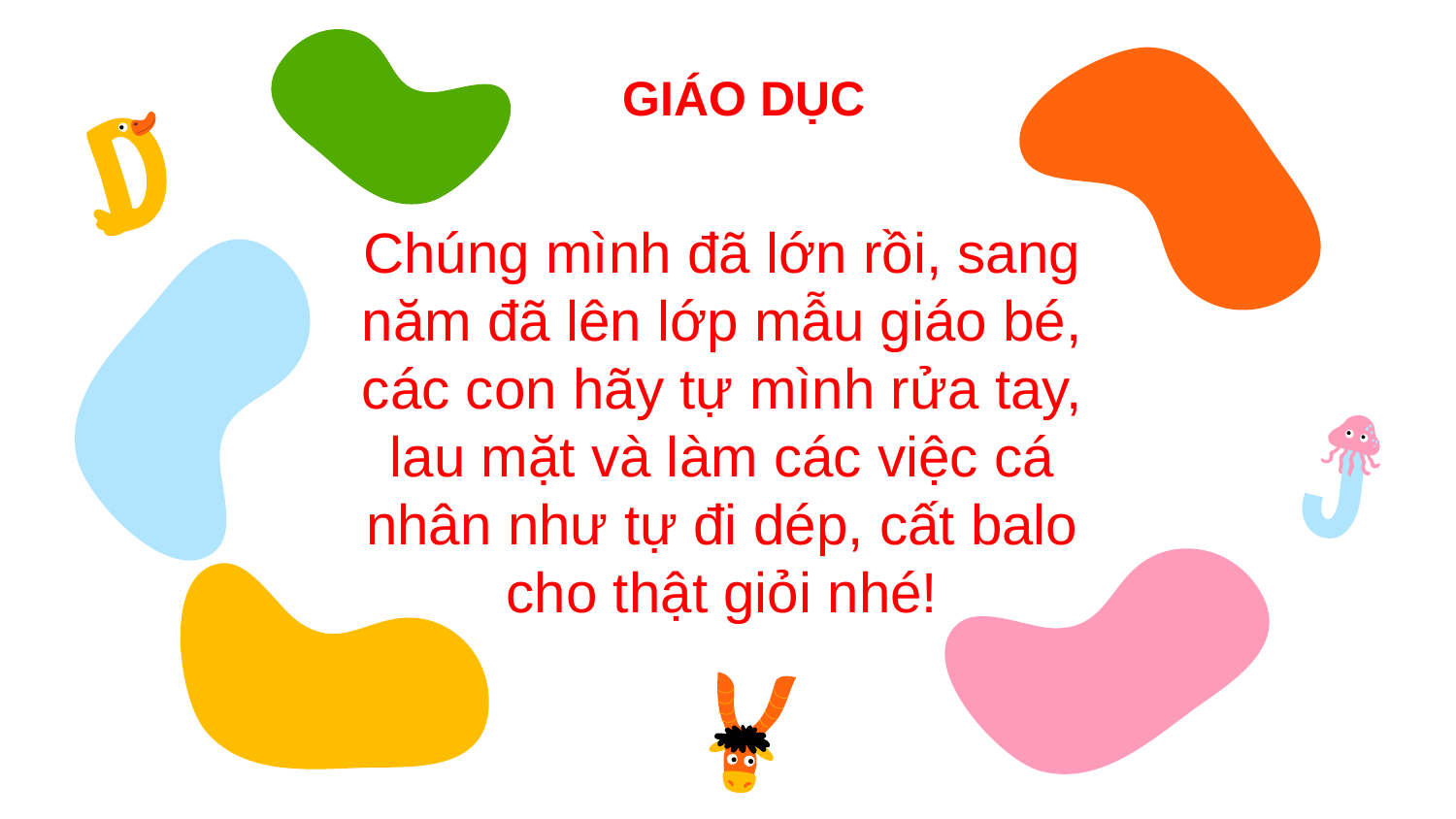

GIÁO DỤC

Chúng mình đã lớn rồi, sang năm đã lên lớp mẫu giáo bé, các con hãy tự mình rửa tay, lau mặt và làm các việc cá nhân như tự đi dép, cất balo cho thật giỏi nhé!